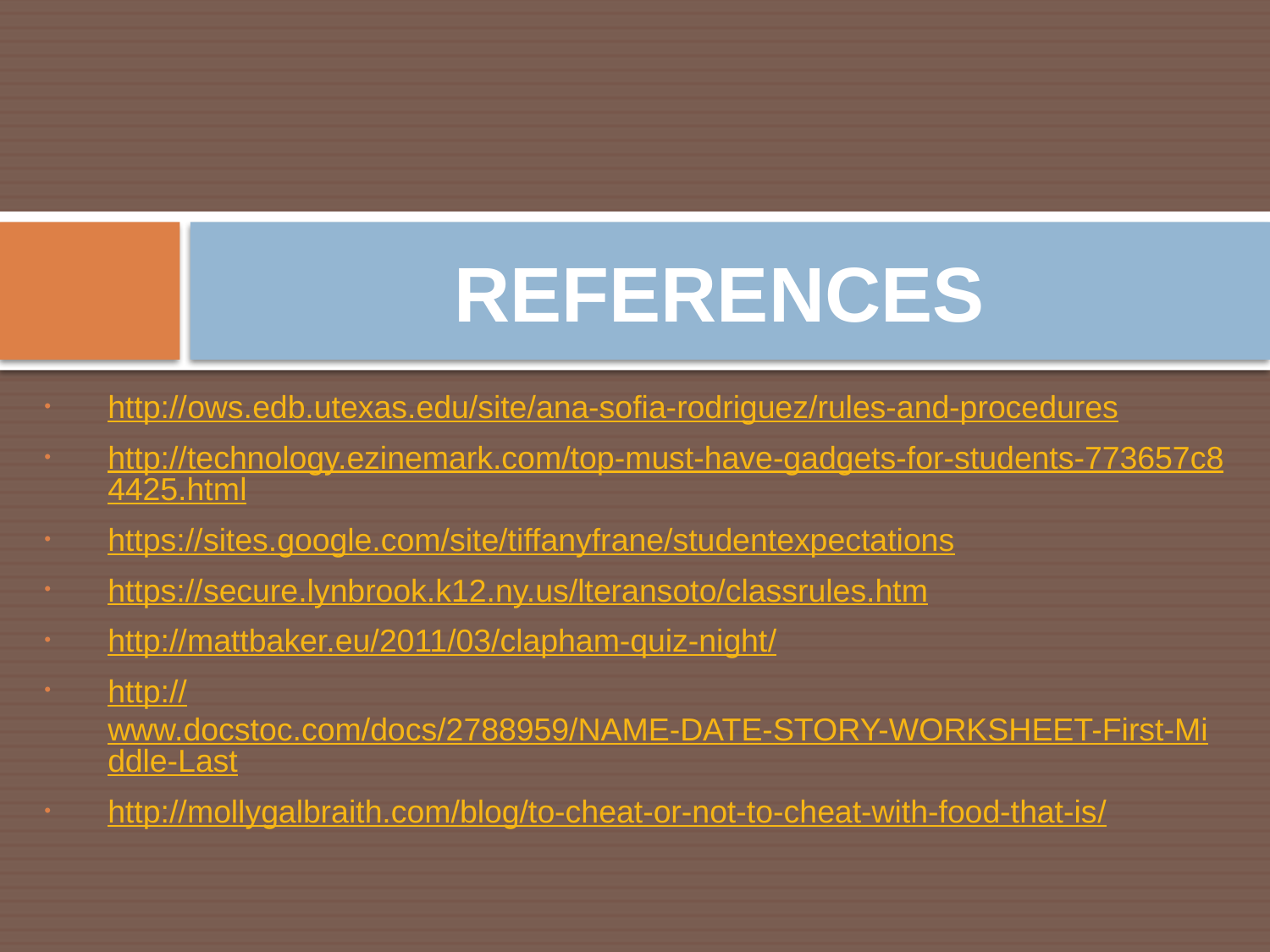

# REFERENCES
http://ows.edb.utexas.edu/site/ana-sofia-rodriguez/rules-and-procedures
http://technology.ezinemark.com/top-must-have-gadgets-for-students-773657c84425.html
https://sites.google.com/site/tiffanyfrane/studentexpectations
https://secure.lynbrook.k12.ny.us/lteransoto/classrules.htm
http://mattbaker.eu/2011/03/clapham-quiz-night/
http://www.docstoc.com/docs/2788959/NAME-DATE-STORY-WORKSHEET-First-Middle-Last
http://mollygalbraith.com/blog/to-cheat-or-not-to-cheat-with-food-that-is/